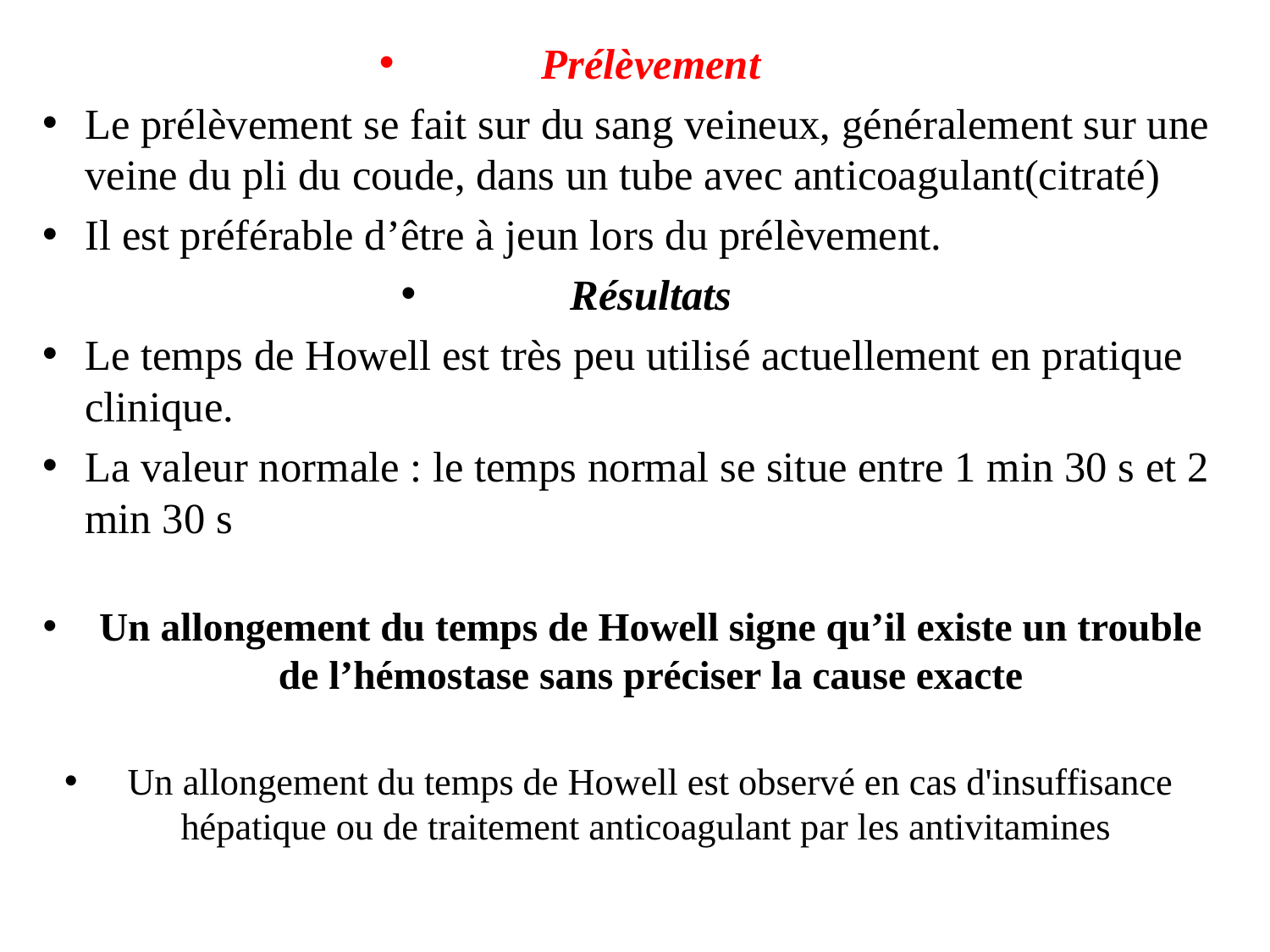

Prélèvement
Le prélèvement se fait sur du sang veineux, généralement sur une veine du pli du coude, dans un tube avec anticoagulant(citraté)
Il est préférable d’être à jeun lors du prélèvement.
Résultats
Le temps de Howell est très peu utilisé actuellement en pratique clinique.
La valeur normale : le temps normal se situe entre 1 min 30 s et 2 min 30 s
Un allongement du temps de Howell signe qu’il existe un trouble de l’hémostase sans préciser la cause exacte

Un allongement du temps de Howell est observé en cas d'insuffisance hépatique ou de traitement anticoagulant par les antivitamines